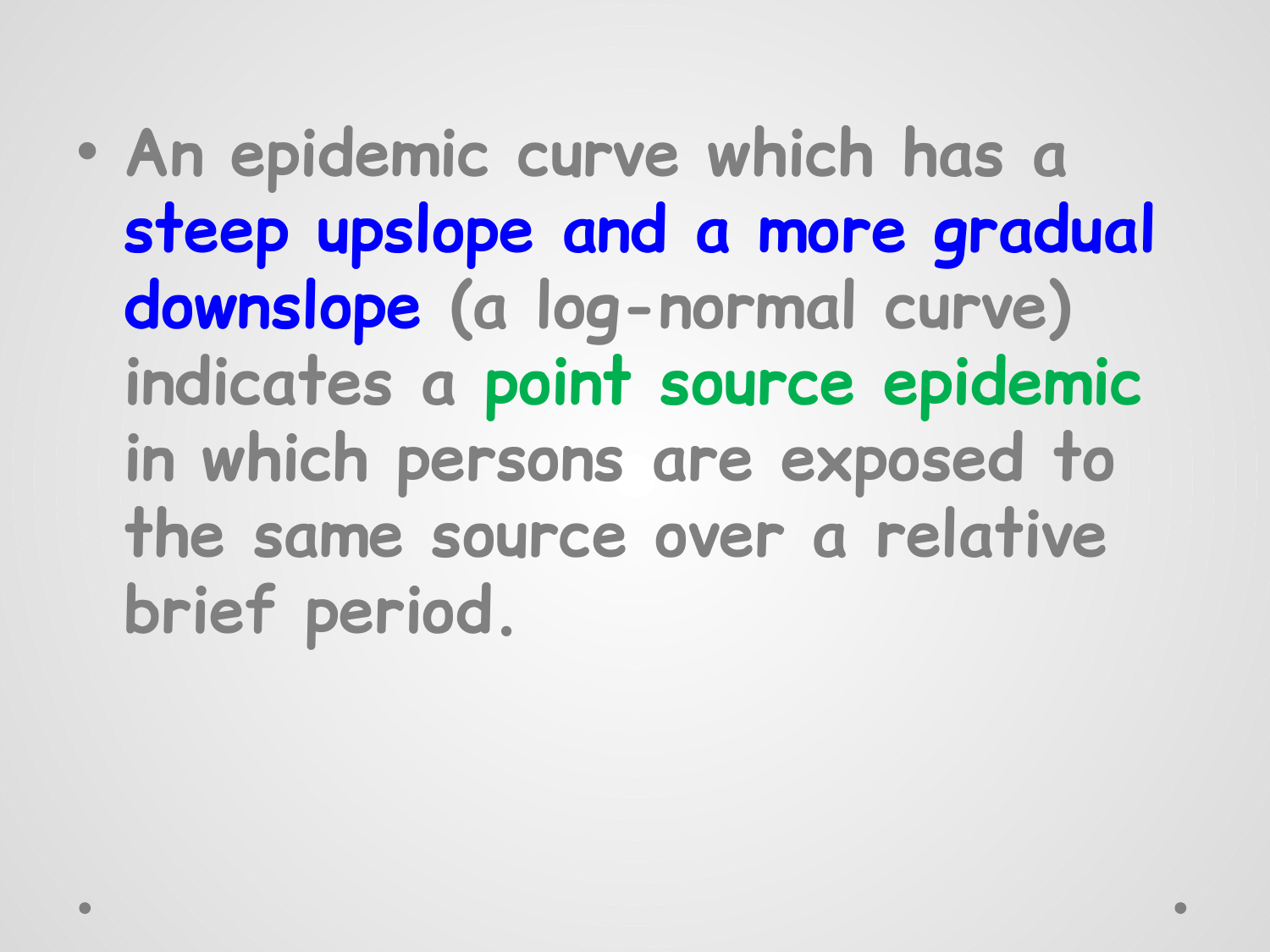

An epidemic curve which has a steep upslope and a more gradual downslope (a log-normal curve) indicates a point source epidemic in which persons are exposed to the same source over a relative brief period.